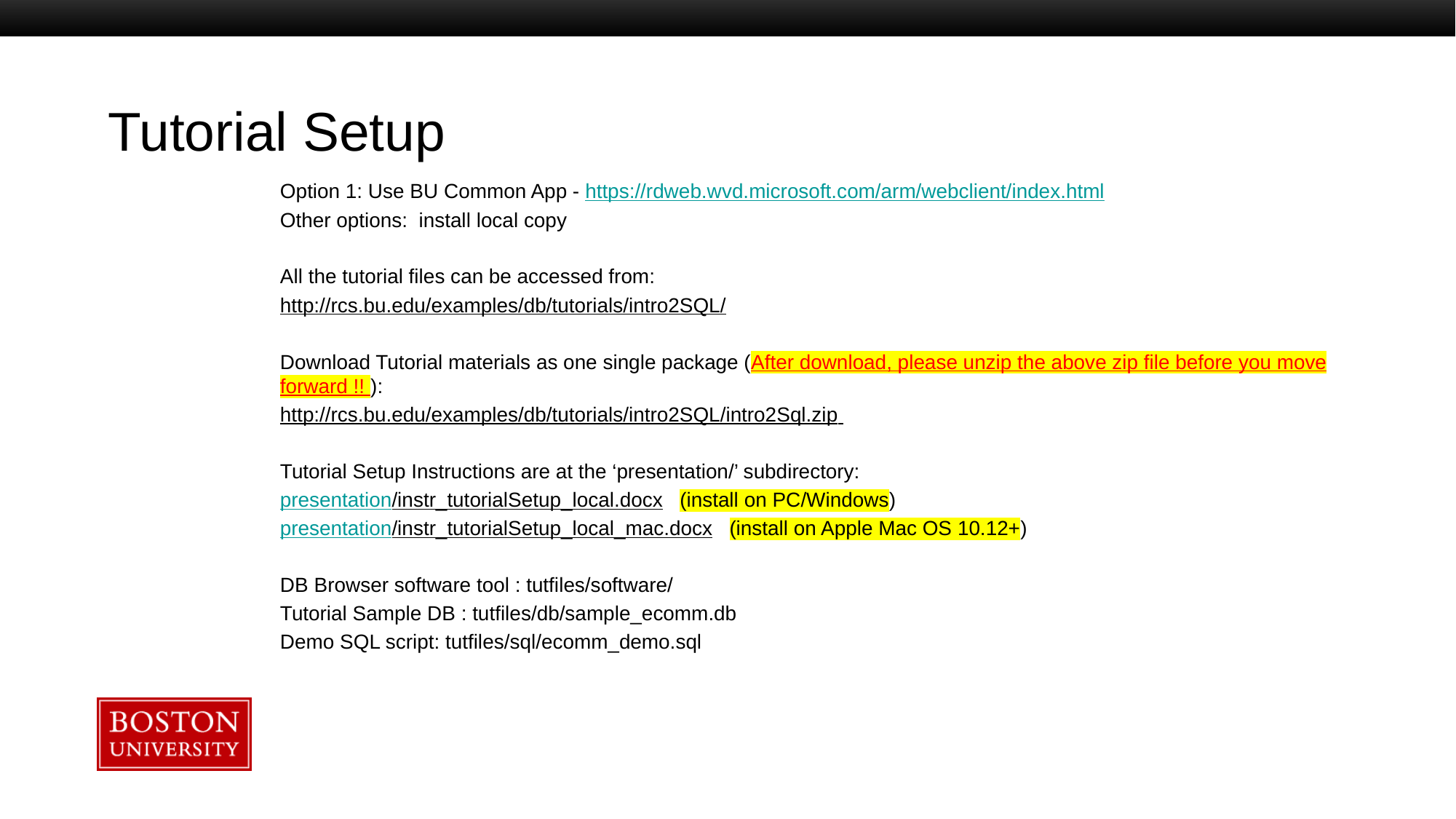

# Tutorial Setup
Option 1: Use BU Common App - https://rdweb.wvd.microsoft.com/arm/webclient/index.html
Other options:  install local copy

All the tutorial files can be accessed from:
http://rcs.bu.edu/examples/db/tutorials/intro2SQL/

Download Tutorial materials as one single package (After download, please unzip the above zip file before you move forward !! ):
http://rcs.bu.edu/examples/db/tutorials/intro2SQL/intro2Sql.zip

Tutorial Setup Instructions are at the ‘presentation/’ subdirectory:
presentation/instr_tutorialSetup_local.docx   (install on PC/Windows)
presentation/instr_tutorialSetup_local_mac.docx   (install on Apple Mac OS 10.12+)

DB Browser software tool : tutfiles/software/
Tutorial Sample DB : tutfiles/db/sample_ecomm.db
Demo SQL script: tutfiles/sql/ecomm_demo.sql